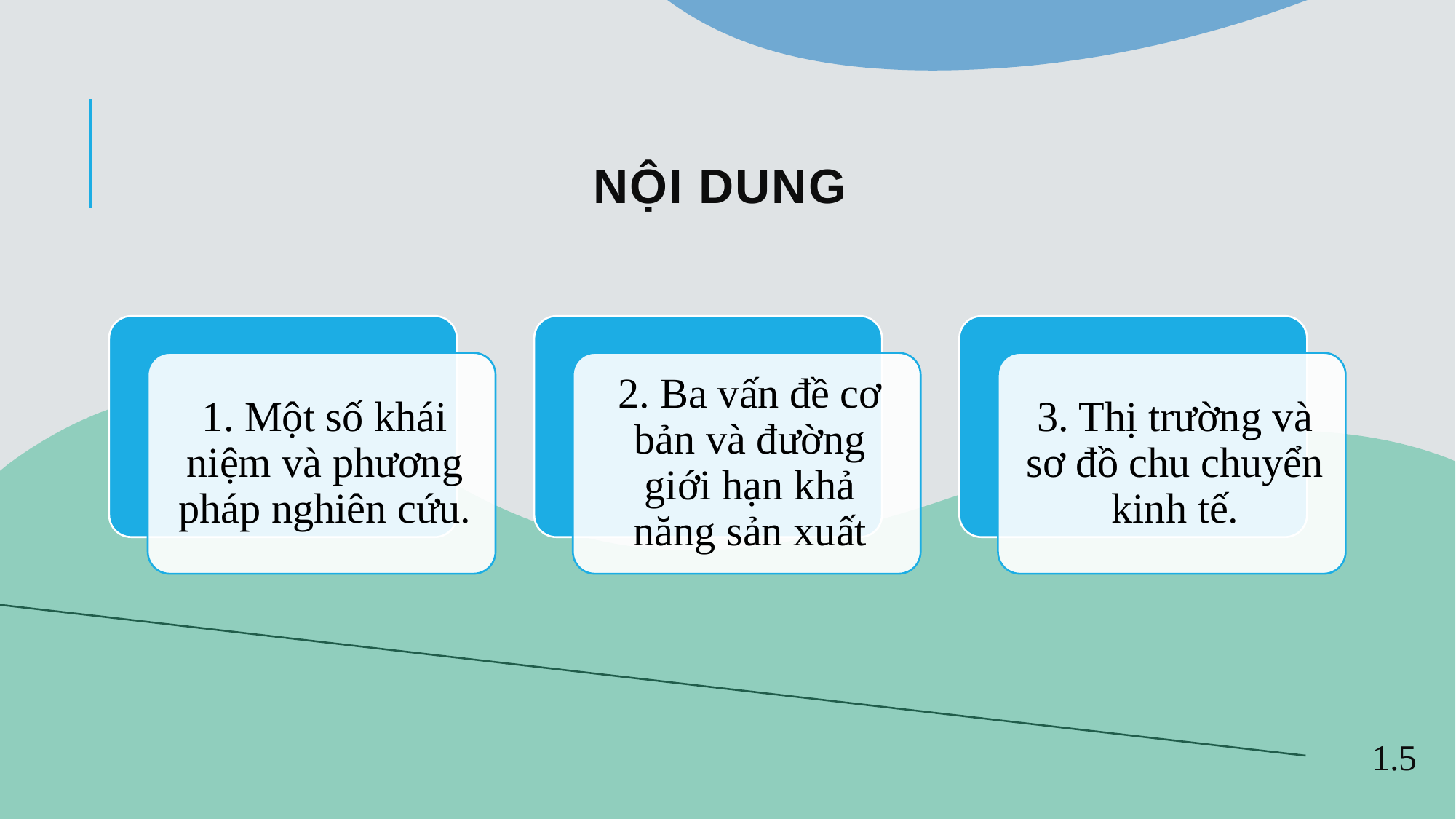

# NỘI DUNG
1. Một số khái niệm và phương pháp nghiên cứu.
2. Ba vấn đề cơ bản và đường giới hạn khả năng sản xuất
3. Thị trường và sơ đồ chu chuyển kinh tế.
1.5